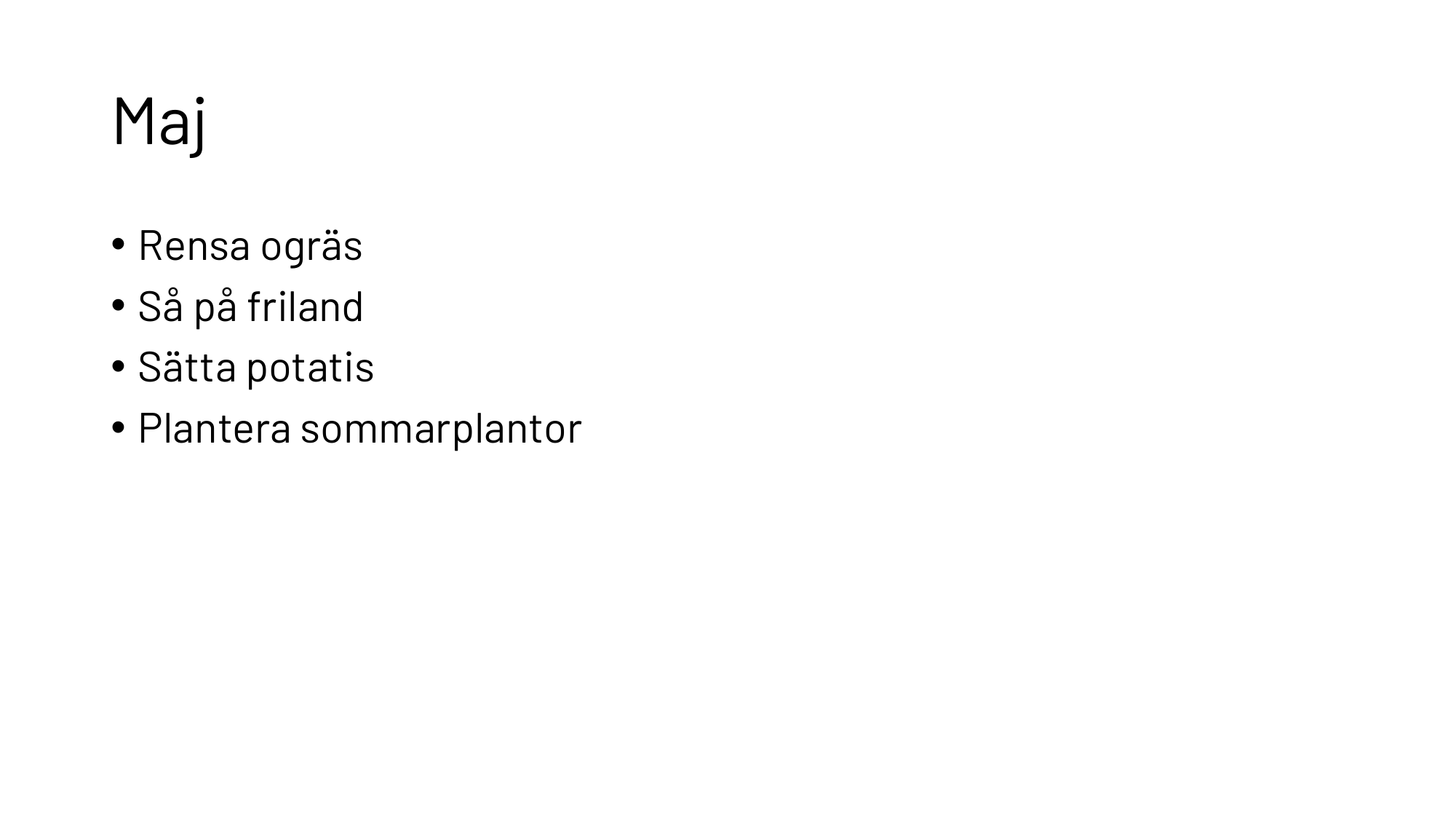

# Maj
Rensa ogräs
Så på friland
Sätta potatis
Plantera sommarplantor